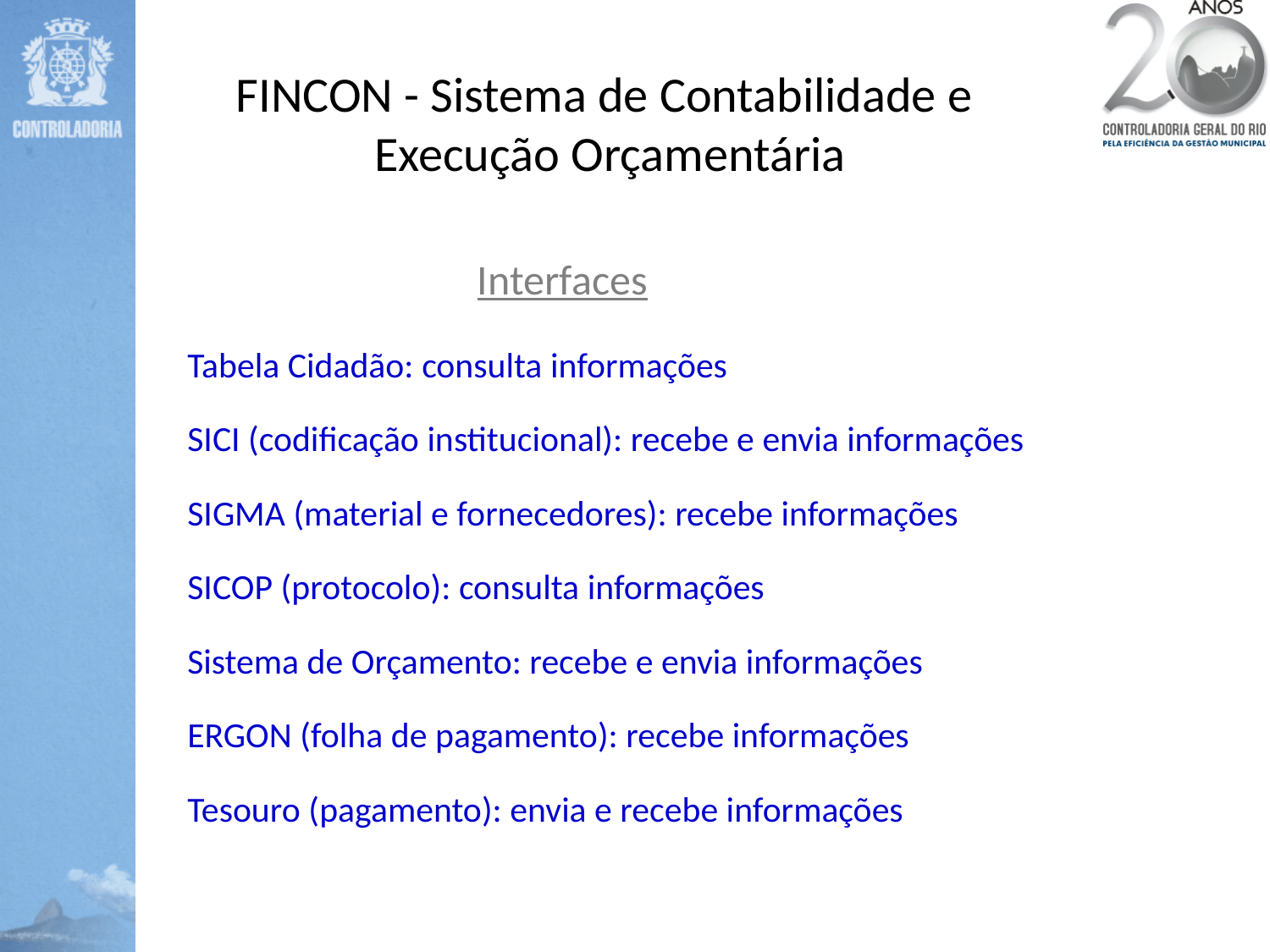

FINCON - Sistema de Contabilidade e  Execução Orçamentária
Interfaces
Tabela Cidadão: consulta informações
SICI (codificação institucional): recebe e envia informações
SIGMA (material e fornecedores): recebe informações
SICOP (protocolo): consulta informações
Sistema de Orçamento: recebe e envia informações
ERGON (folha de pagamento): recebe informações
Tesouro (pagamento): envia e recebe informações